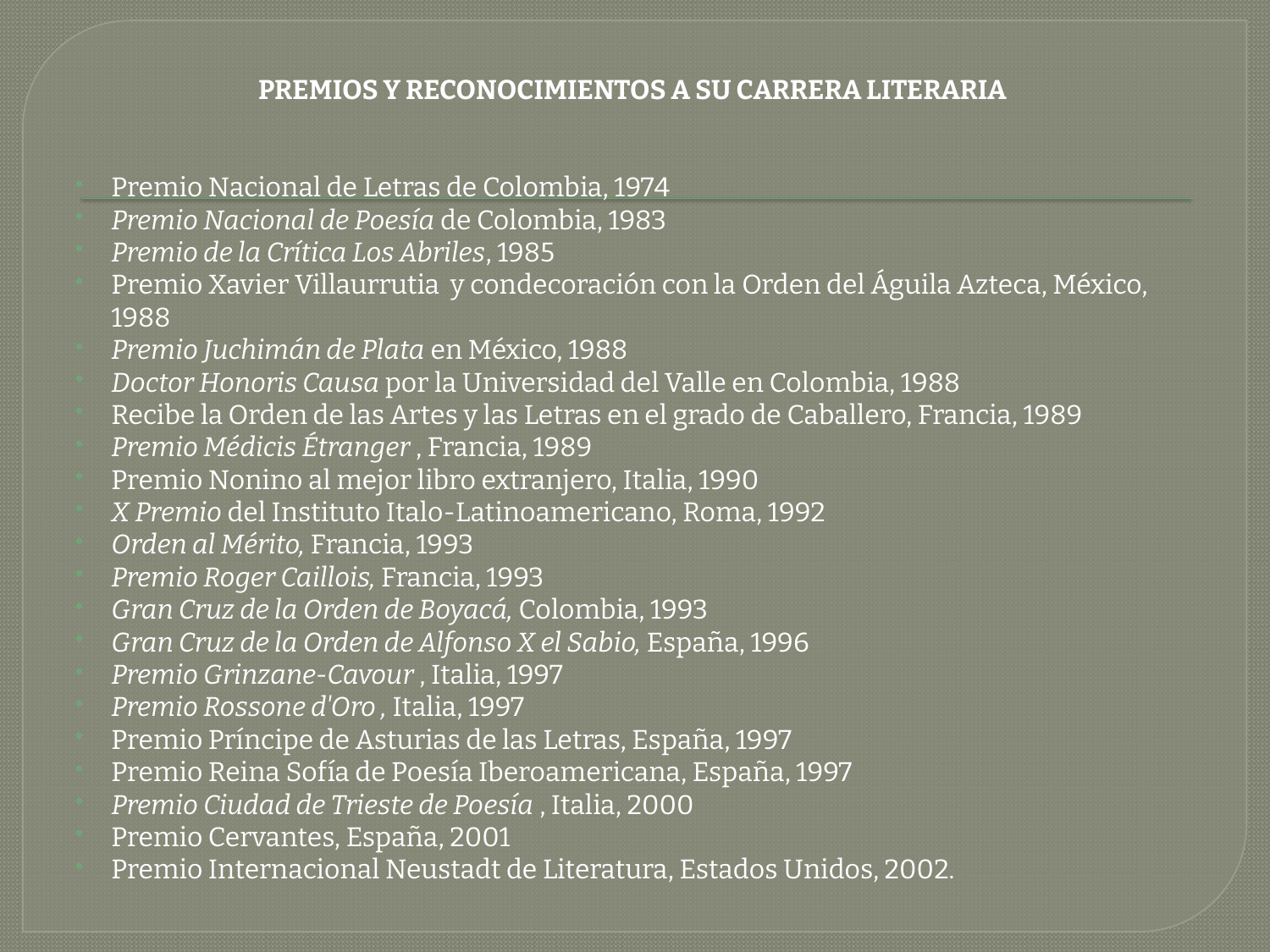

PREMIOS Y RECONOCIMIENTOS A SU CARRERA LITERARIA

Premio Nacional de Letras de Colombia, 1974
Premio Nacional de Poesía de Colombia, 1983
Premio de la Crítica Los Abriles, 1985
Premio Xavier Villaurrutia  y condecoración con la Orden del Águila Azteca, México, 1988
Premio Juchimán de Plata en México, 1988
Doctor Honoris Causa por la Universidad del Valle en Colombia, 1988
Recibe la Orden de las Artes y las Letras en el grado de Caballero, Francia, 1989
Premio Médicis Étranger , Francia, 1989
Premio Nonino al mejor libro extranjero, Italia, 1990
X Premio del Instituto Italo-Latinoamericano, Roma, 1992
Orden al Mérito, Francia, 1993
Premio Roger Caillois, Francia, 1993
Gran Cruz de la Orden de Boyacá, Colombia, 1993
Gran Cruz de la Orden de Alfonso X el Sabio, España, 1996
Premio Grinzane-Cavour , Italia, 1997
Premio Rossone d'Oro , Italia, 1997
Premio Príncipe de Asturias de las Letras, España, 1997
Premio Reina Sofía de Poesía Iberoamericana, España, 1997
Premio Ciudad de Trieste de Poesía , Italia, 2000
Premio Cervantes, España, 2001
Premio Internacional Neustadt de Literatura, Estados Unidos, 2002.